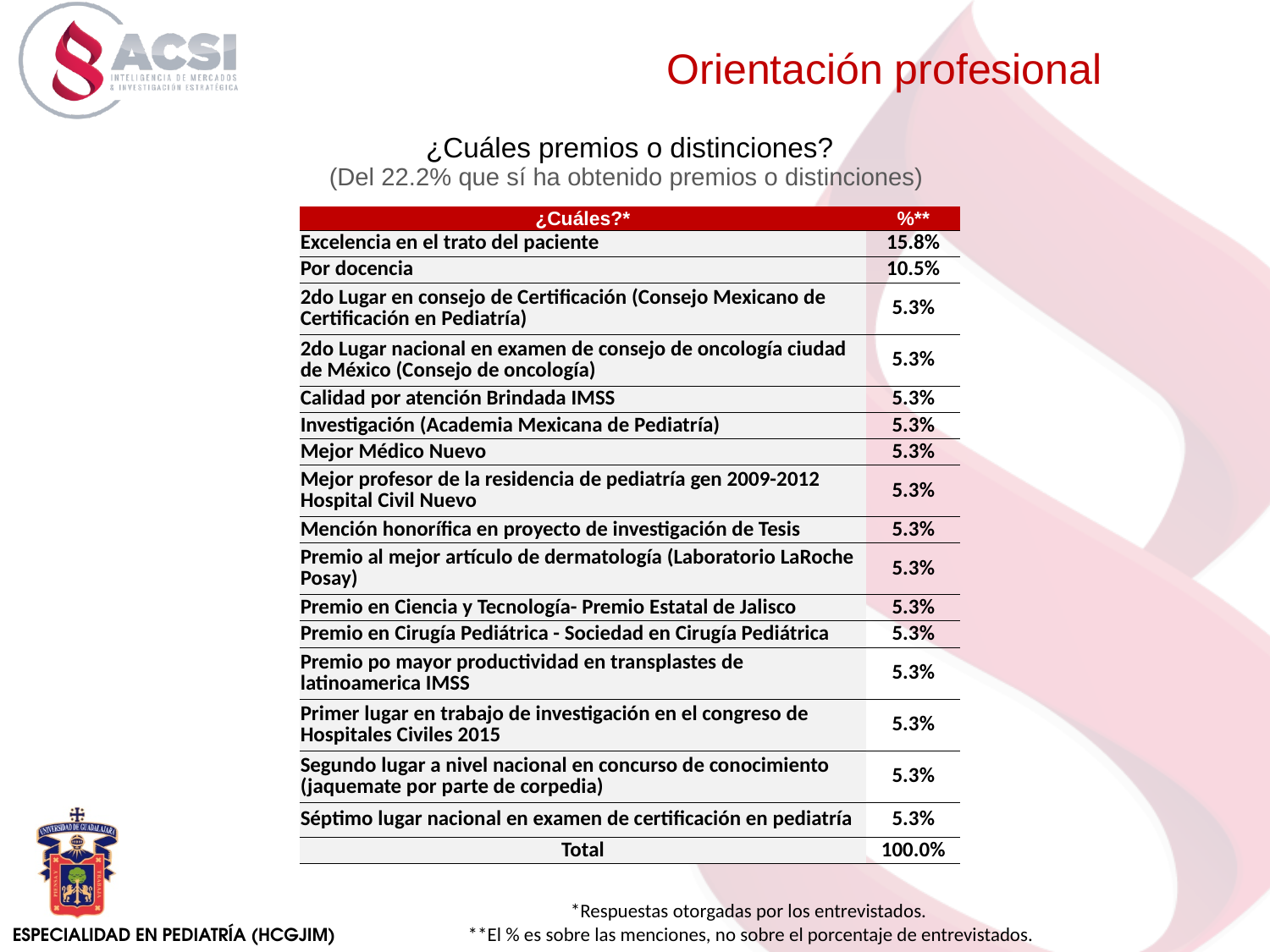

Orientación profesional
¿Cuáles premios o distinciones?
(Del 22.2% que sí ha obtenido premios o distinciones)
| ¿Cuáles?\* | %\*\* |
| --- | --- |
| Excelencia en el trato del paciente | 15.8% |
| Por docencia | 10.5% |
| 2do Lugar en consejo de Certificación (Consejo Mexicano de Certificación en Pediatría) | 5.3% |
| 2do Lugar nacional en examen de consejo de oncología ciudad de México (Consejo de oncología) | 5.3% |
| Calidad por atención Brindada IMSS | 5.3% |
| Investigación (Academia Mexicana de Pediatría) | 5.3% |
| Mejor Médico Nuevo | 5.3% |
| Mejor profesor de la residencia de pediatría gen 2009-2012 Hospital Civil Nuevo | 5.3% |
| Mención honorífica en proyecto de investigación de Tesis | 5.3% |
| Premio al mejor artículo de dermatología (Laboratorio LaRoche Posay) | 5.3% |
| Premio en Ciencia y Tecnología- Premio Estatal de Jalisco | 5.3% |
| Premio en Cirugía Pediátrica - Sociedad en Cirugía Pediátrica | 5.3% |
| Premio po mayor productividad en transplastes de latinoamerica IMSS | 5.3% |
| Primer lugar en trabajo de investigación en el congreso de Hospitales Civiles 2015 | 5.3% |
| Segundo lugar a nivel nacional en concurso de conocimiento (jaquemate por parte de corpedia) | 5.3% |
| Séptimo lugar nacional en examen de certificación en pediatría | 5.3% |
| Total | 100.0% |
*Respuestas otorgadas por los entrevistados.
**El % es sobre las menciones, no sobre el porcentaje de entrevistados.